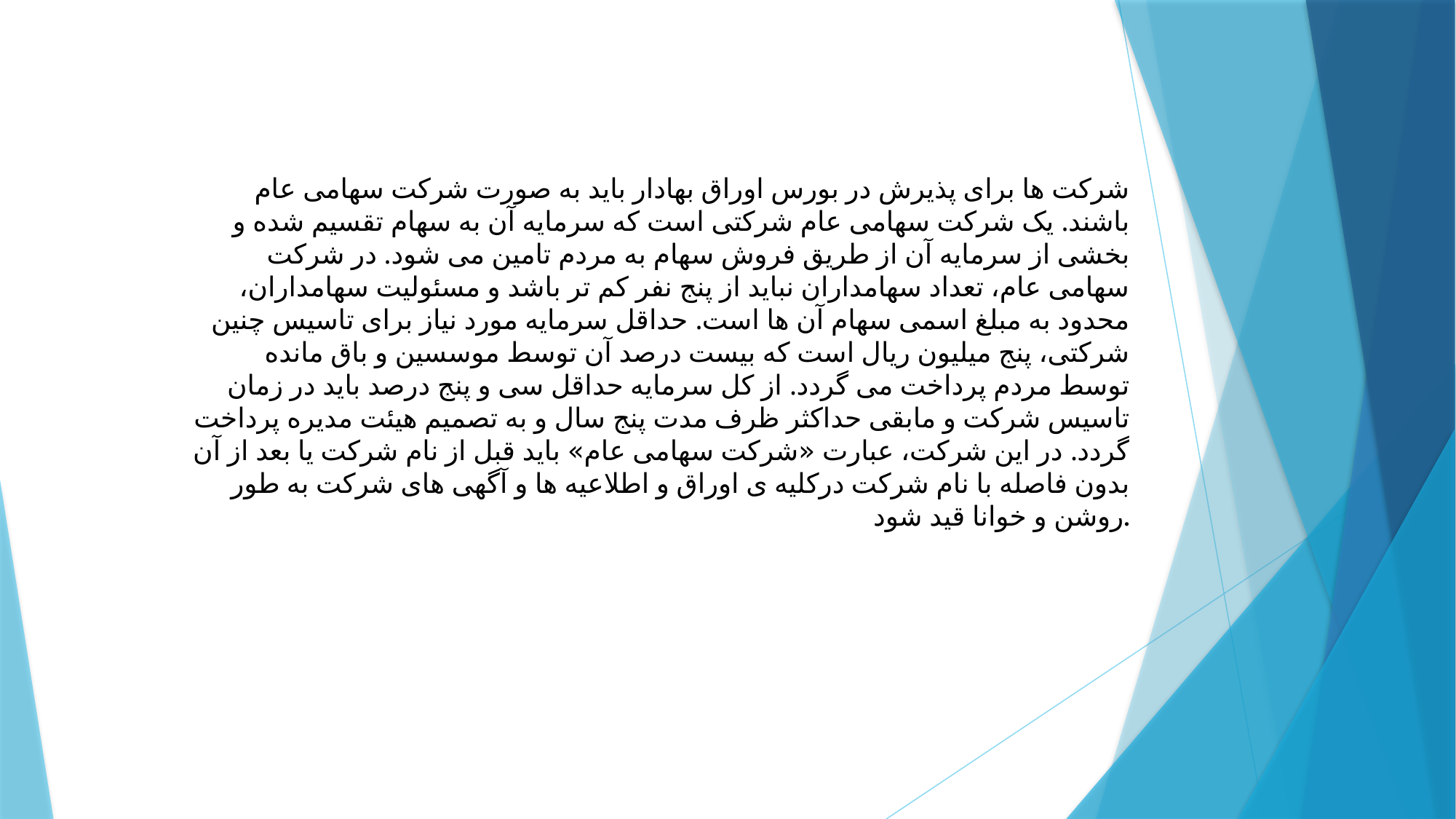

شرکت ها برای پذیرش در بورس اوراق بهادار باید به صورت شرکت سهامی عام باشند. یک شرکت سهامی عام شرکتی است که سرمایه آن به سهام تقسیم شده و بخشی از سرمایه آن از طریق فروش سهام به مردم تامین می شود. در شرکت سهامی عام، تعداد سهامداران نباید از پنج نفر کم تر باشد و مسئولیت سهامداران، محدود به مبلغ اسمی سهام آن ها است. حداقل سرمایه مورد نیاز برای تاسیس چنین شرکتی، پنج میلیون ریال است که بیست درصد آن توسط موسسین و باق مانده توسط مردم پرداخت می گردد. از کل سرمایه حداقل سی و پنج درصد باید در زمان تاسیس شرکت و مابقی حداکثر ظرف مدت پنج سال و به تصمیم هیئت مدیره پرداخت گردد. در این شرکت، عبارت «شرکت سهامی عام» باید قبل از نام شرکت یا بعد از آن بدون فاصله با نام شرکت درکلیه ی اوراق و اطلاعیه ها و آگهی های شرکت به طور روشن و خوانا قید شود.